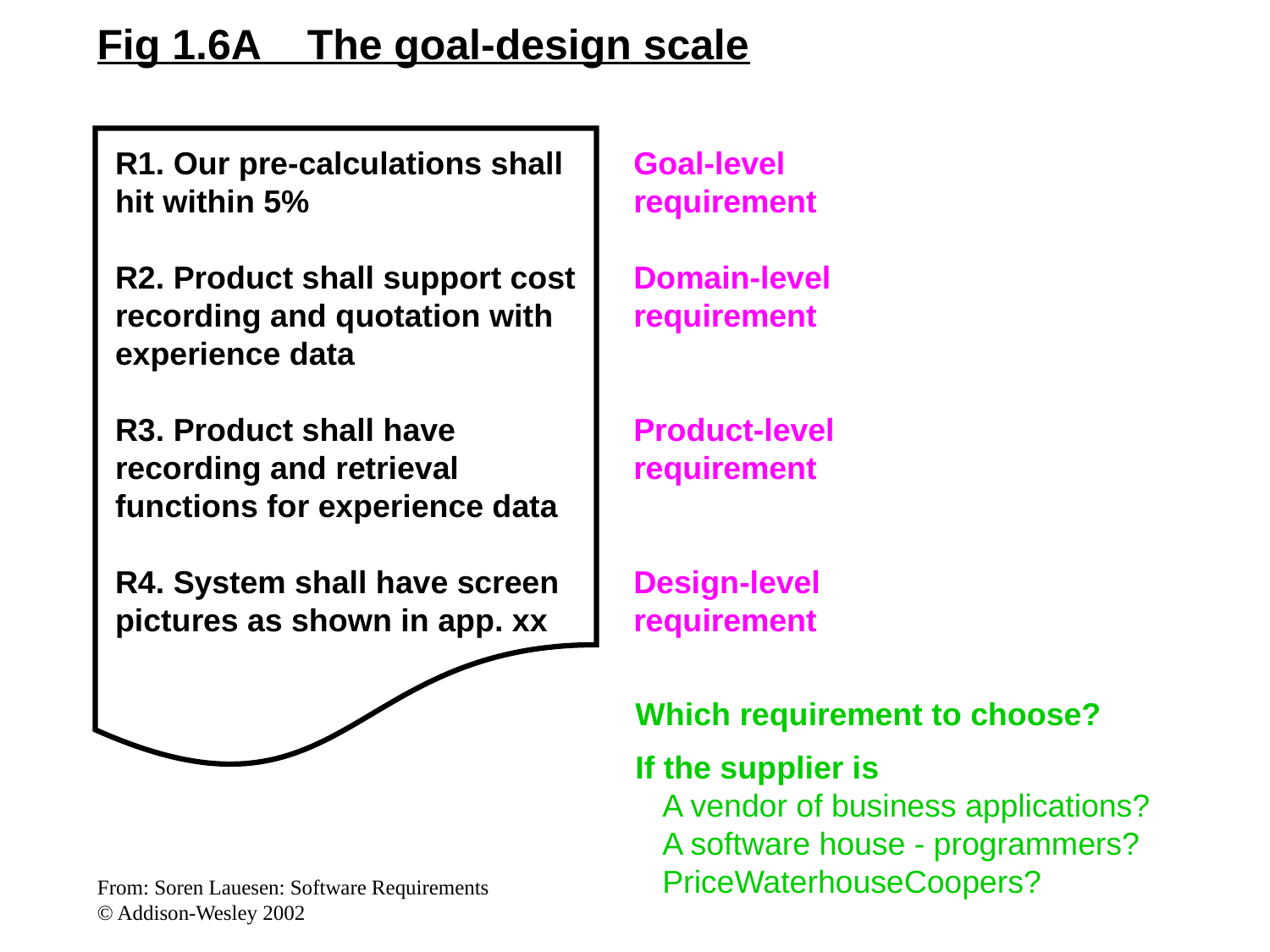

Fig 1.6A    The goal-design scale
R1. Our pre-calculations shall hit within 5%

R2. Product shall support cost recording and quotation with experience data

R3. Product shall have recording and retrieval functions for experience data

R4. System shall have screen pictures as shown in app. xx
Goal-level
requirement

Domain-level
requirement

Product-level
requirement

Design-level
requirement
Which requirement to choose?
If the supplier is
	A vendor of business applications?
	A software house - programmers?
	PriceWaterhouseCoopers?
From: Soren Lauesen: Software Requirements
© Addison-Wesley 2002